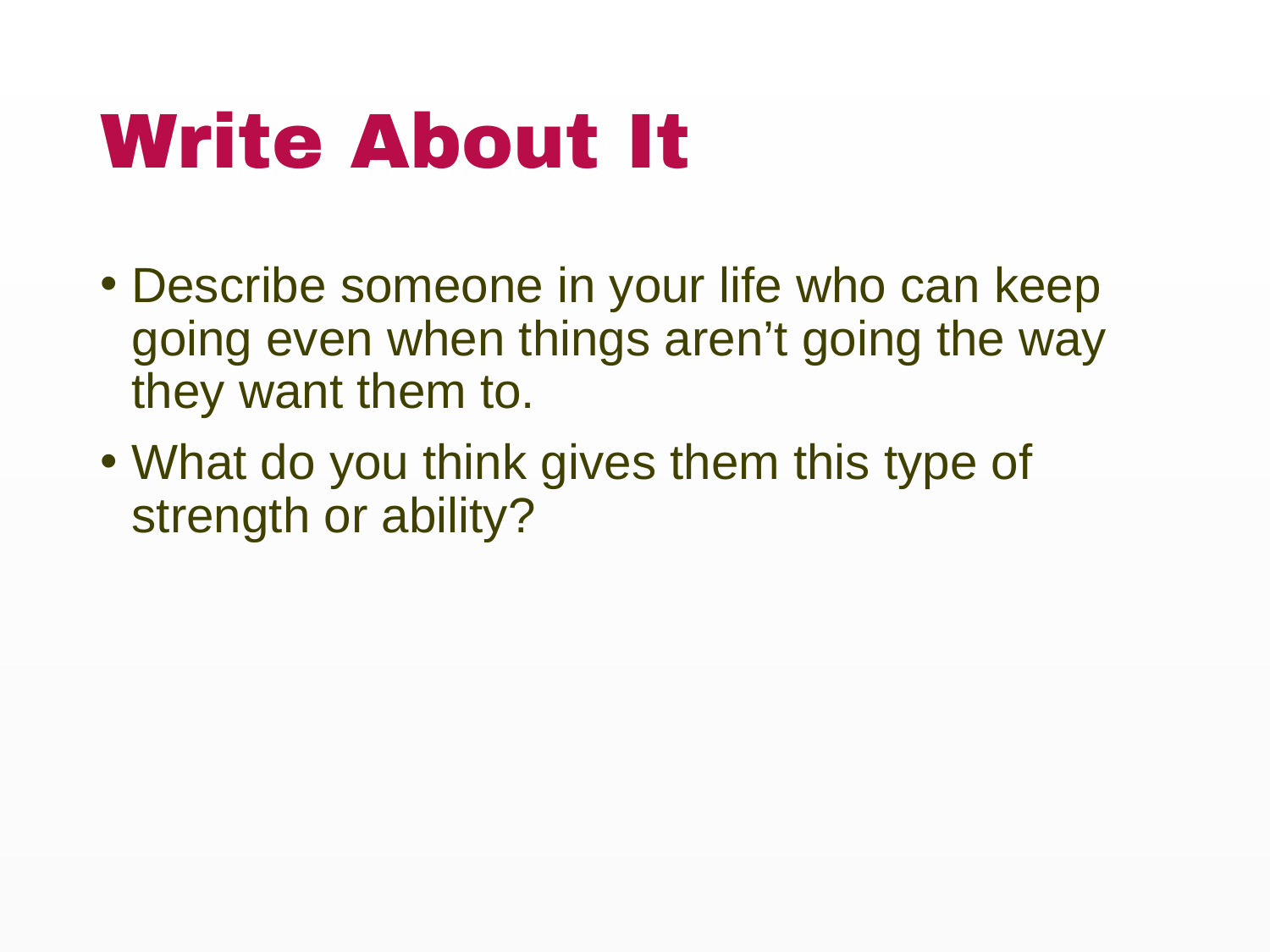

# Write About It
Describe someone in your life who can keep going even when things aren’t going the way they want them to.
What do you think gives them this type of strength or ability?